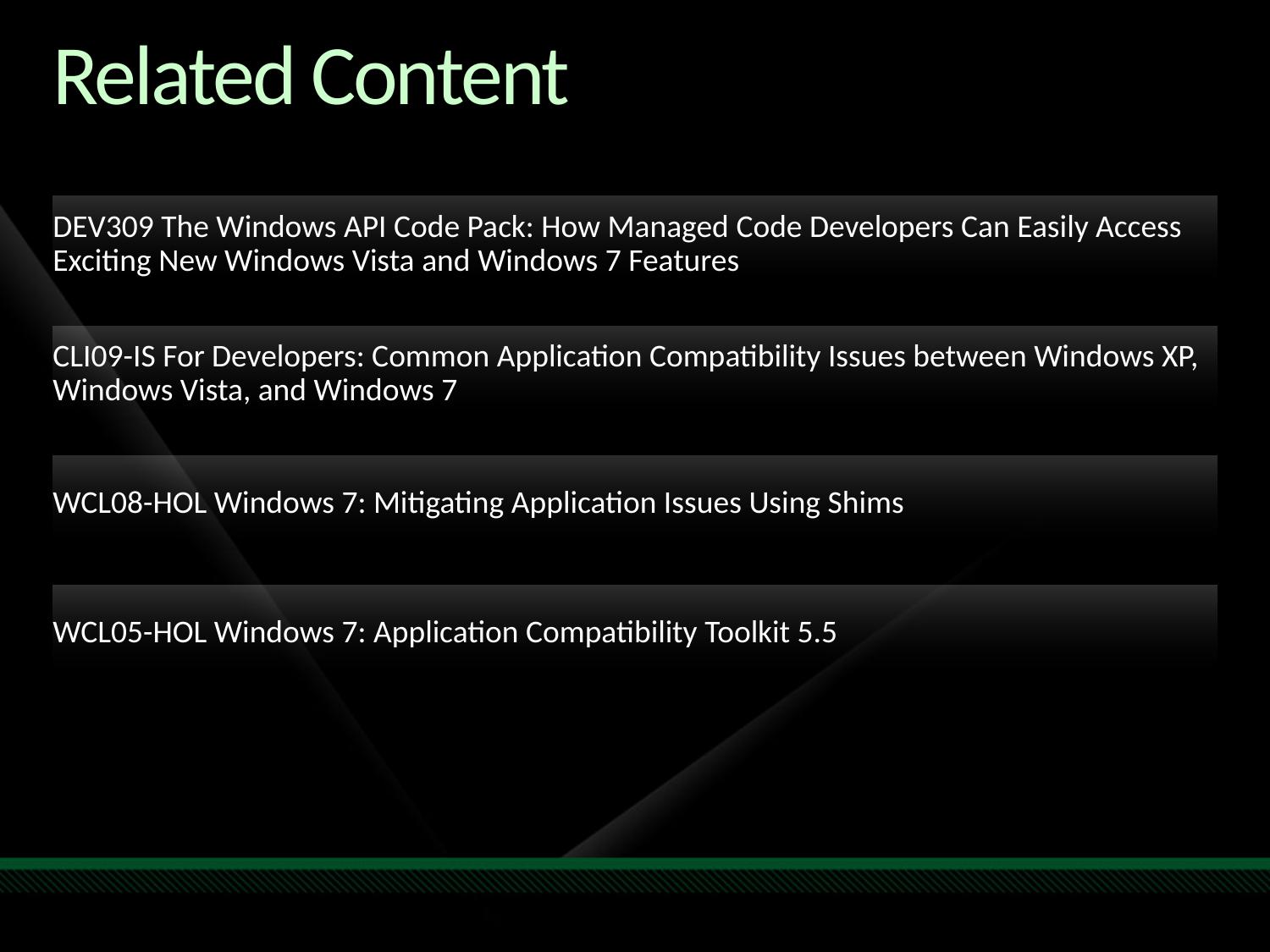

Required Slide
Speakers,
please list the Breakout Sessions,
TLC Interactive Theaters and Labs
that are related to your session.
# Related Content
DEV309 The Windows API Code Pack: How Managed Code Developers Can Easily Access Exciting New Windows Vista and Windows 7 Features
CLI09-IS For Developers: Common Application Compatibility Issues between Windows XP, Windows Vista, and Windows 7
WCL08-HOL Windows 7: Mitigating Application Issues Using Shims
WCL05-HOL Windows 7: Application Compatibility Toolkit 5.5